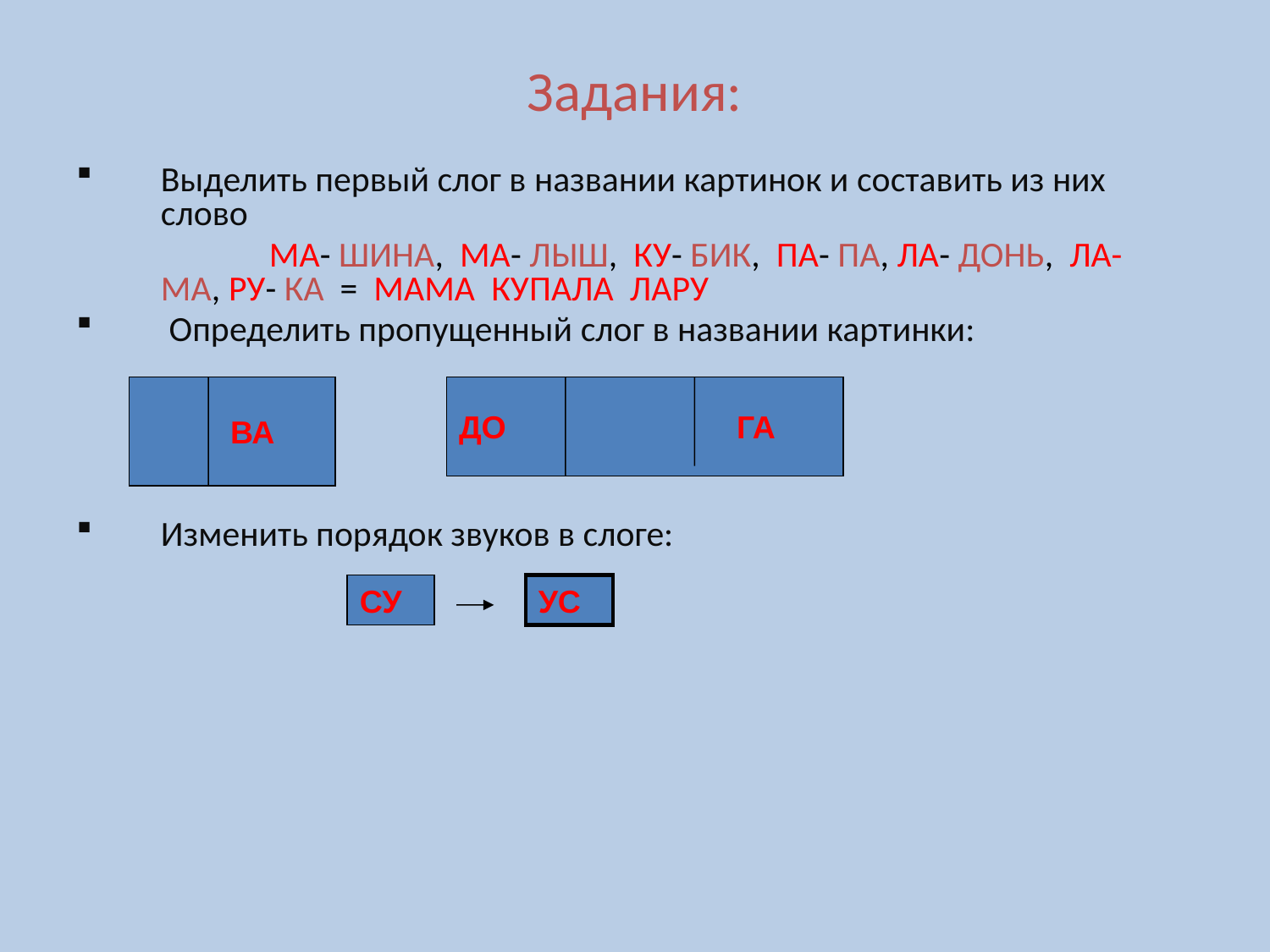

# Задания:
Выделить первый слог в названии картинок и составить из них слово
                        МА- ШИНА,  МА- ЛЫШ,  КУ- БИК,  ПА- ПА, ЛА- ДОНЬ,  ЛА-  МА, РУ- КА  =  МАМА  КУПАЛА  ЛАРУ
 Определить пропущенный слог в названии картинки:

Изменить порядок звуков в слоге:
          ВА

ДО                          ГА

СУ
УС